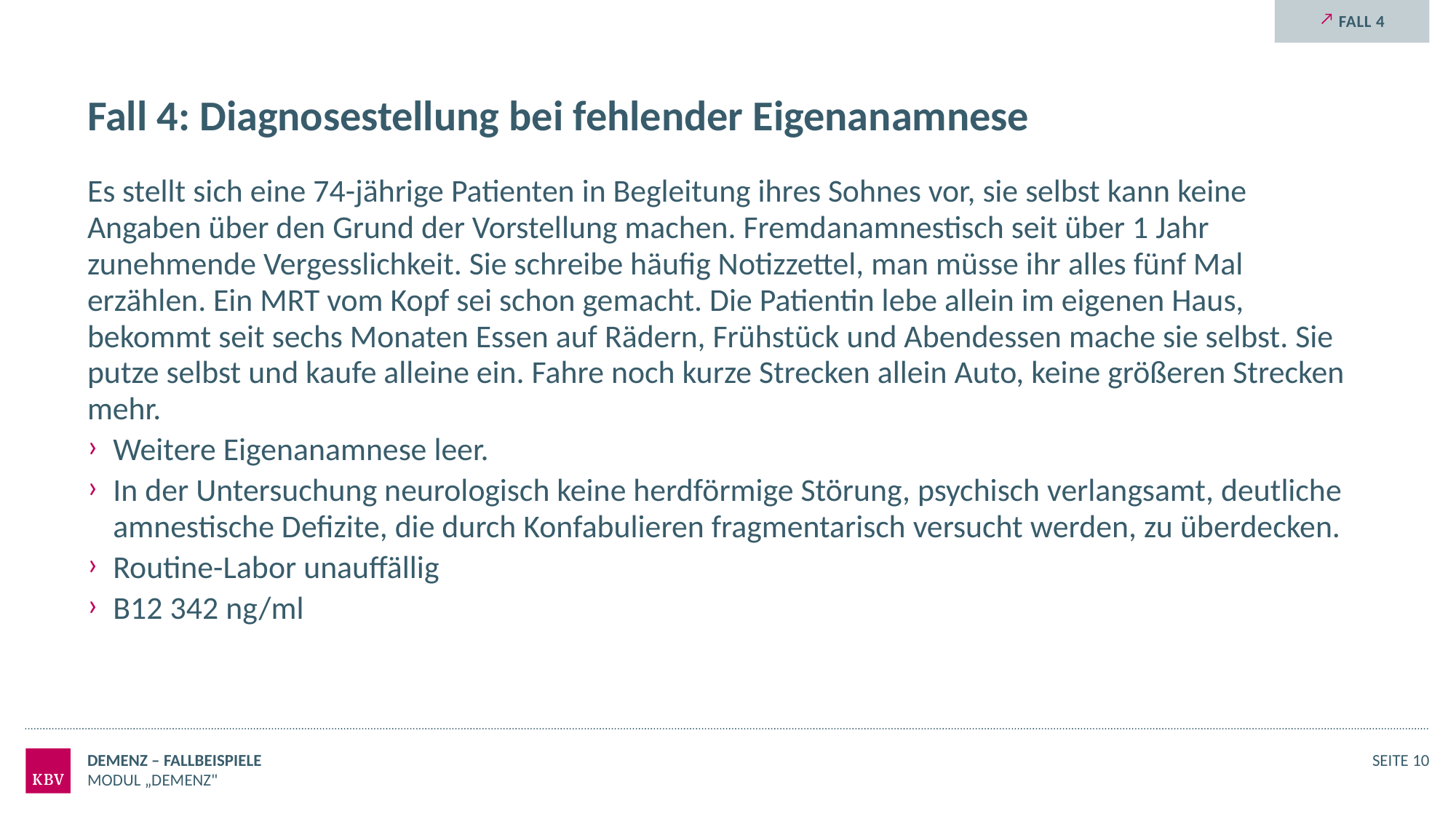

Fall 4
# Fall 4: Diagnosestellung bei fehlender Eigenanamnese
Es stellt sich eine 74-jährige Patienten in Begleitung ihres Sohnes vor, sie selbst kann keine Angaben über den Grund der Vorstellung machen. Fremdanamnestisch seit über 1 Jahr zunehmende Vergesslichkeit. Sie schreibe häufig Notizzettel, man müsse ihr alles fünf Mal erzählen. Ein MRT vom Kopf sei schon gemacht. Die Patientin lebe allein im eigenen Haus, bekommt seit sechs Monaten Essen auf Rädern, Frühstück und Abendessen mache sie selbst. Sie putze selbst und kaufe alleine ein. Fahre noch kurze Strecken allein Auto, keine größeren Strecken mehr.
Weitere Eigenanamnese leer.
In der Untersuchung neurologisch keine herdförmige Störung, psychisch verlangsamt, deutliche amnestische Defizite, die durch Konfabulieren fragmentarisch versucht werden, zu überdecken.
Routine-Labor unauffällig
B12 342 ng/ml

Demenz – Fallbeispiele

Seite 10
Modul „Demenz"